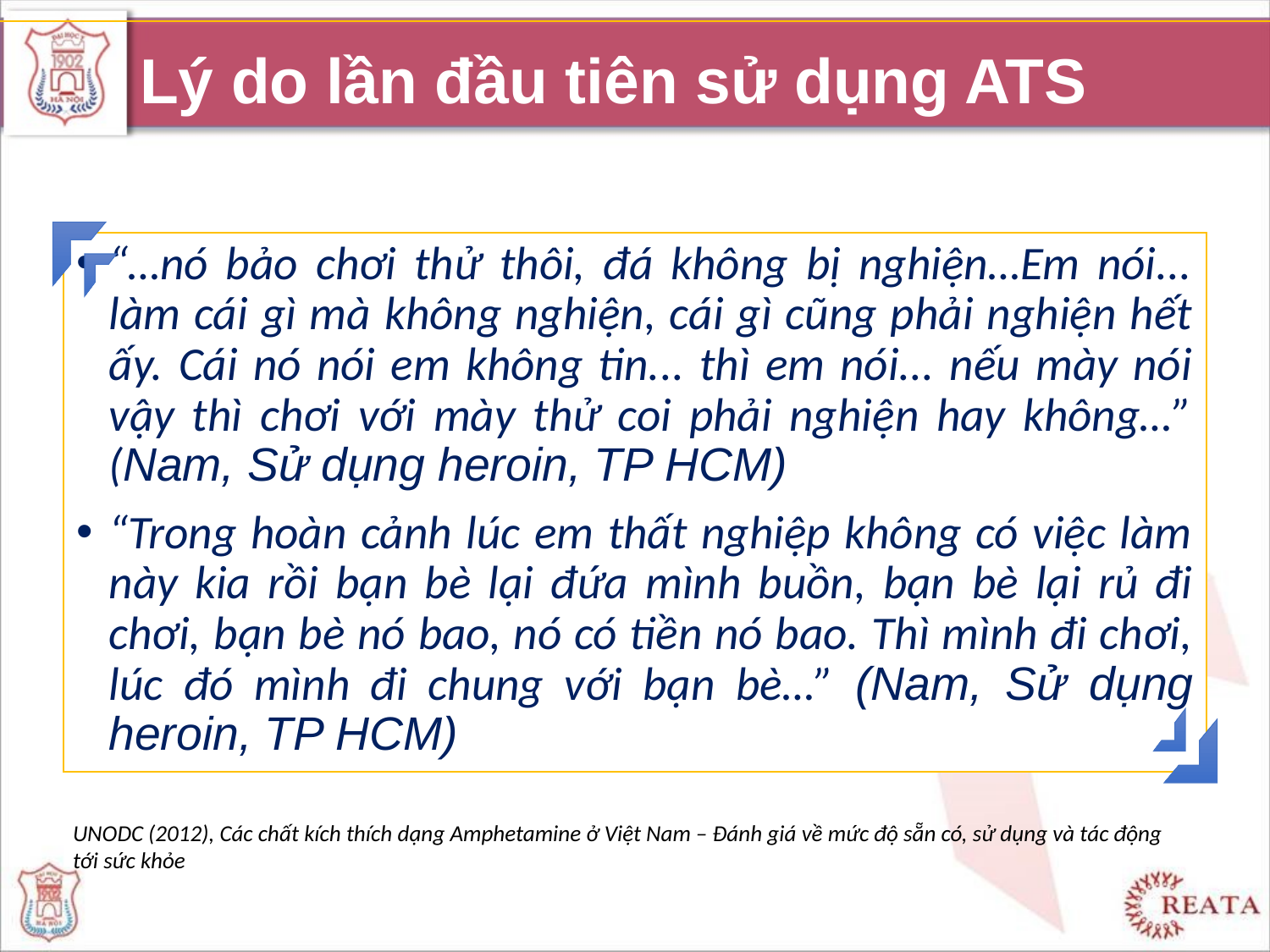

# Lý do lần đầu tiên sử dụng ATS

“…nó bảo chơi thử thôi, đá không bị nghiện…Em nói... làm cái gì mà không nghiện, cái gì cũng phải nghiện hết ấy. Cái nó nói em không tin... thì em nói... nếu mày nói vậy thì chơi với mày thử coi phải nghiện hay không…” (Nam, Sử dụng heroin, TP HCM)
“Trong hoàn cảnh lúc em thất nghiệp không có việc làm này kia rồi bạn bè lại đứa mình buồn, bạn bè lại rủ đi chơi, bạn bè nó bao, nó có tiền nó bao. Thì mình đi chơi, lúc đó mình đi chung với bạn bè…” (Nam, Sử dụng heroin, TP HCM)

UNODC (2012), Các chất kích thích dạng Amphetamine ở Việt Nam – Đánh giá về mức độ sẵn có, sử dụng và tác động tới sức khỏe